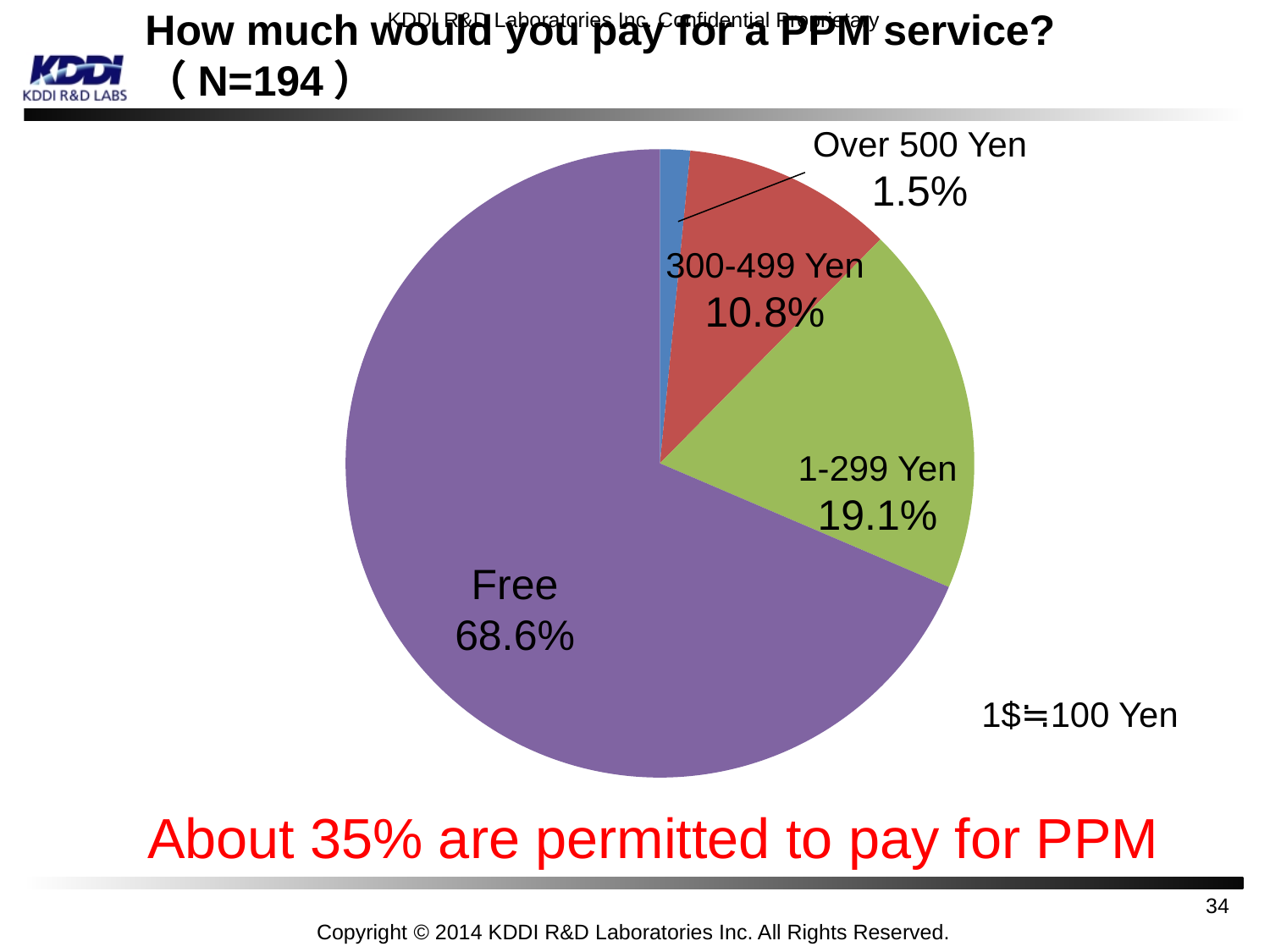

# How much would you pay for a PPM service?（N=194）
Over 500 Yen 1.5%

### Chart

| Category |  |
|---|---|
300-499 Yen
10.8%
1-299 Yen
19.1%
Free
68.6%
1$≒100 Yen
About 35% are permitted to pay for PPM
34